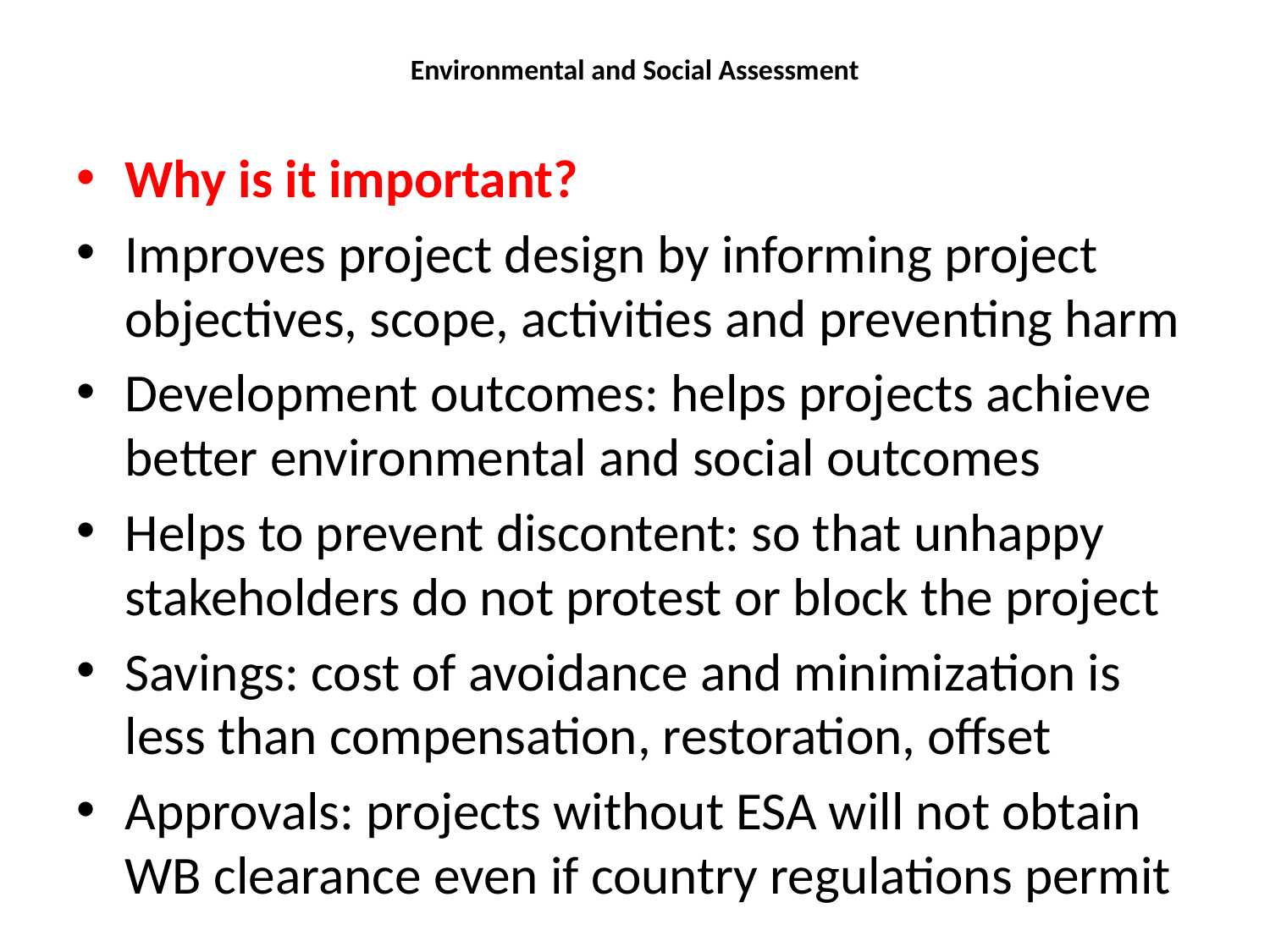

# Environmental and Social Assessment
Why is it important?
Improves project design by informing project objectives, scope, activities and preventing harm
Development outcomes: helps projects achieve better environmental and social outcomes
Helps to prevent discontent: so that unhappy stakeholders do not protest or block the project
Savings: cost of avoidance and minimization is less than compensation, restoration, offset
Approvals: projects without ESA will not obtain WB clearance even if country regulations permit